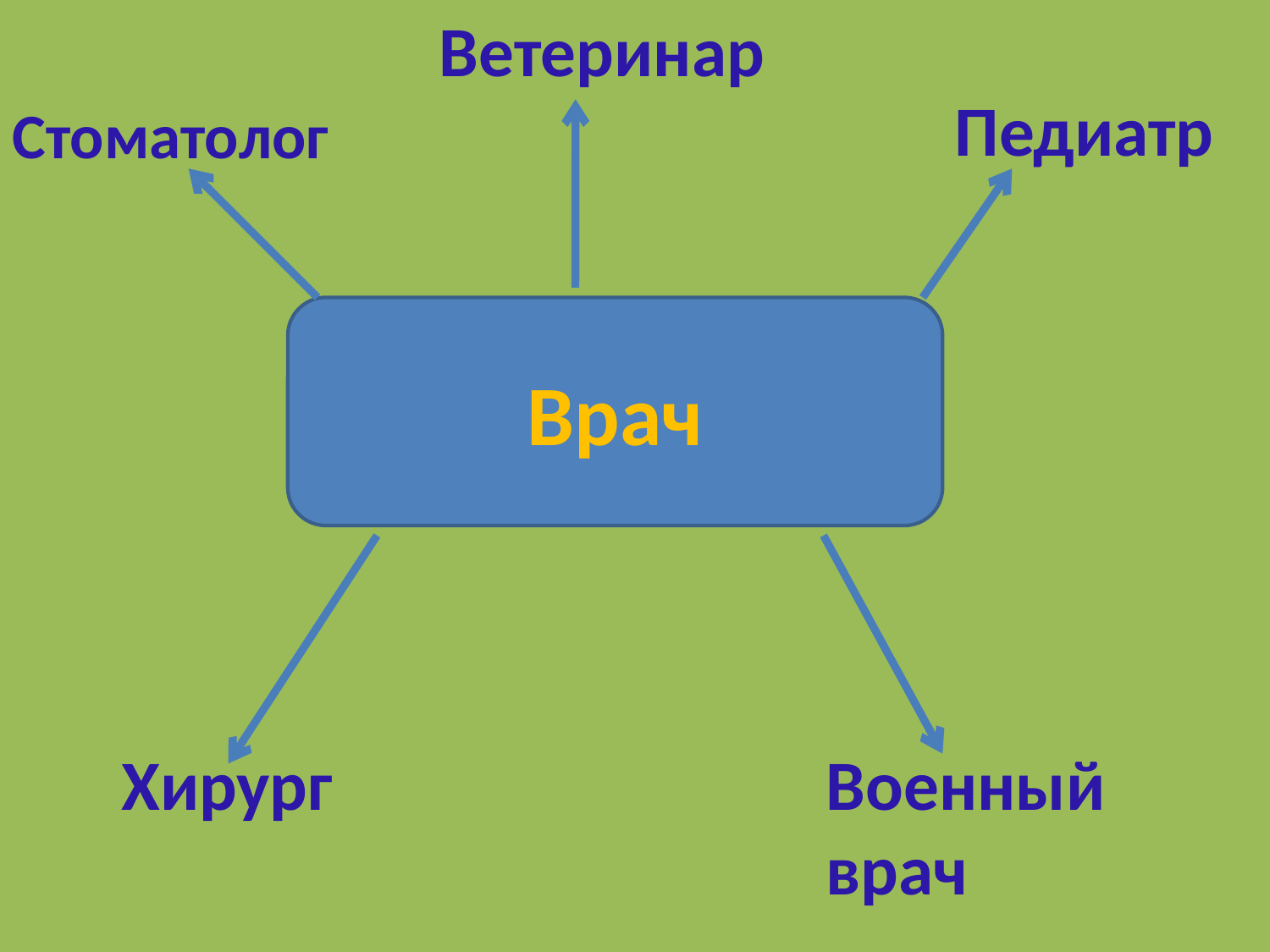

Ветеринар
Педиатр
Стоматолог
Врач
Хирург
Военный врач